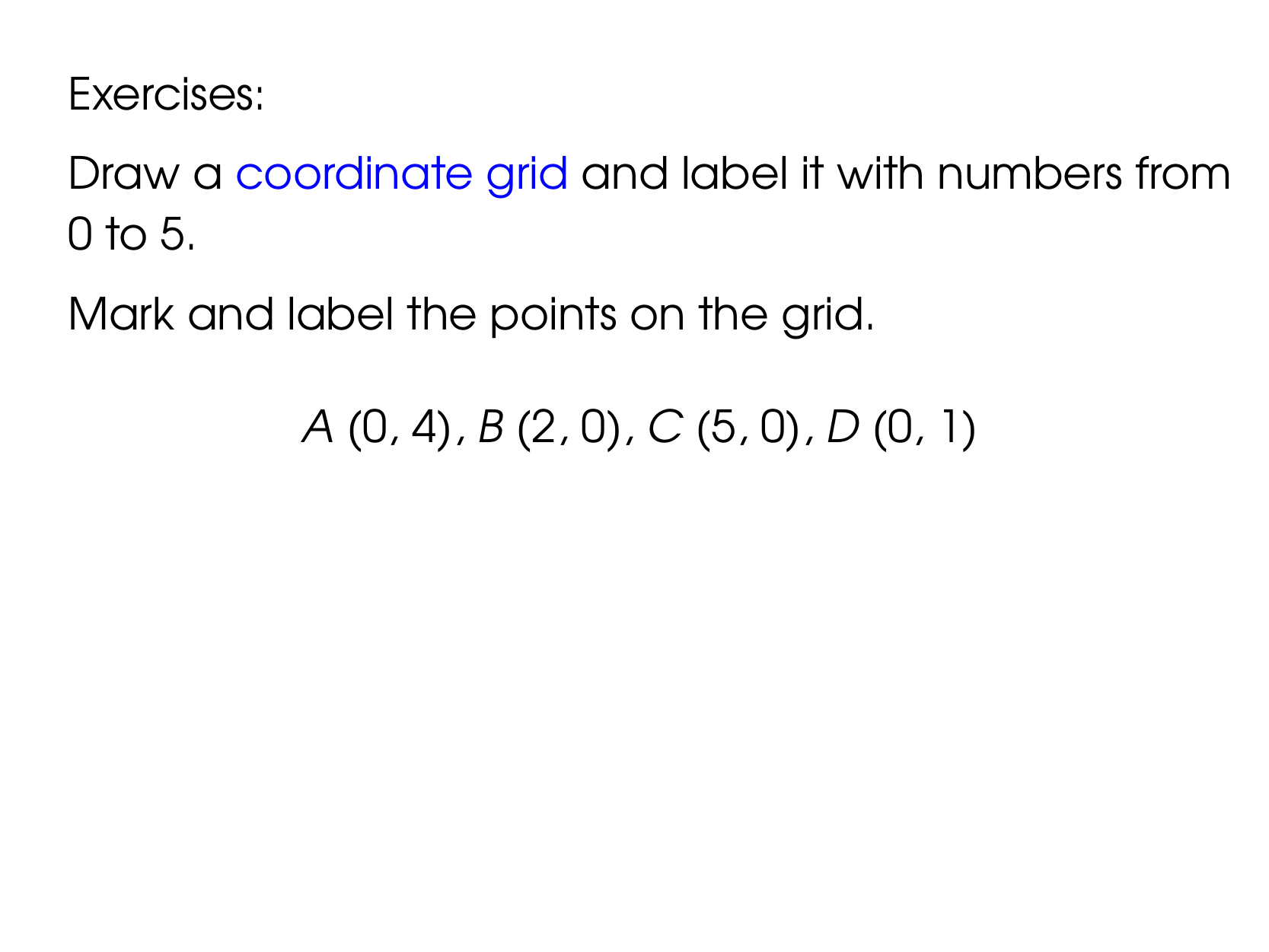

Exercises:
Draw a coordinate grid and label it with numbers from 0 to 5.
Mark and label the points on the grid.
A (0, 4), B (2, 0), C (5, 0), D (0, 1)